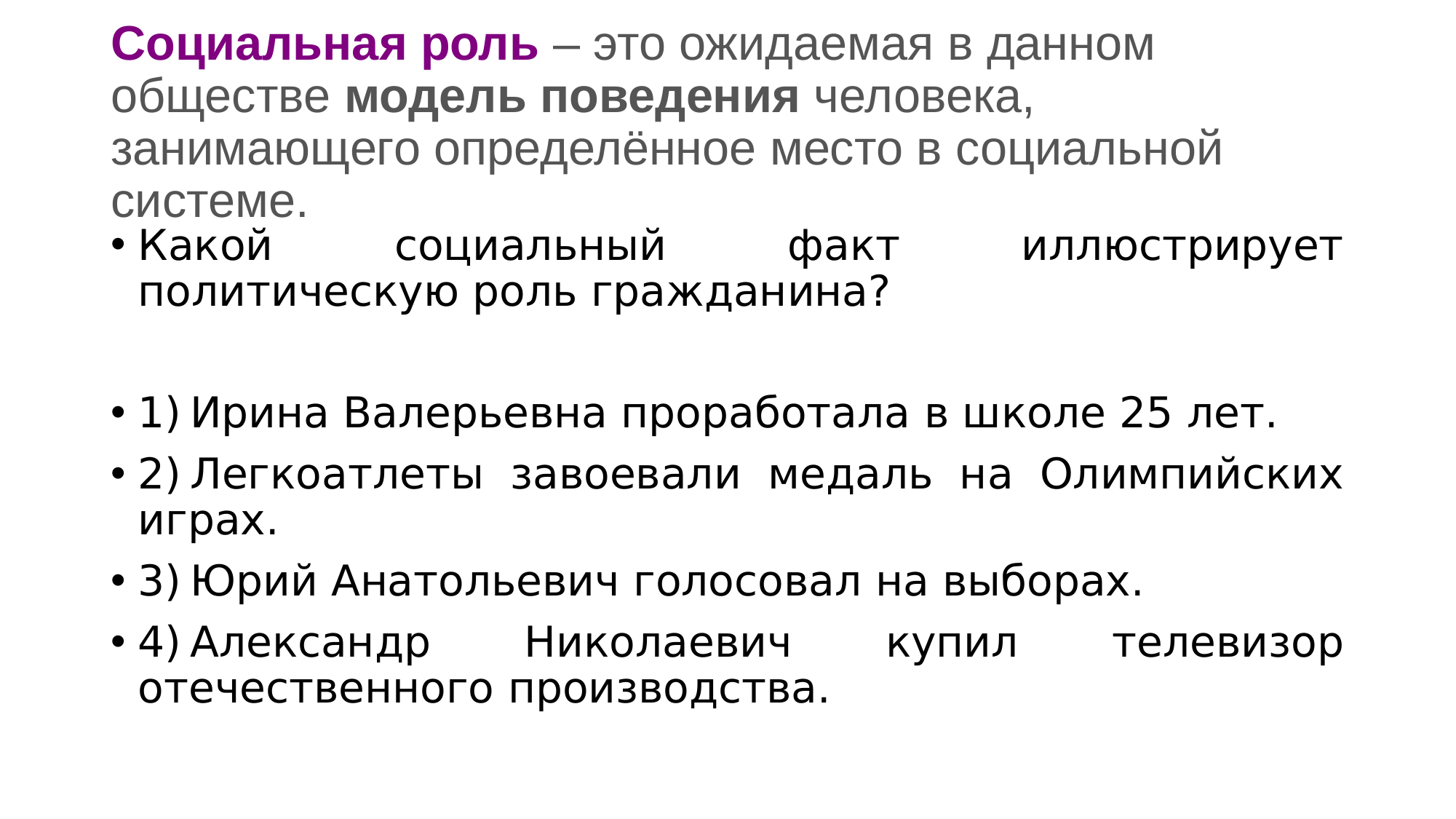

# Социальная роль – это ожидаемая в данном обществе модель поведения человека, занимающего определённое место в социальной системе.
Какой социальный факт иллюстрирует политическую роль гражданина?

1) Ирина Валерьевна проработала в школе 25 лет.
2) Легкоатлеты завоевали медаль на Олимпийских играх.
3) Юрий Анатольевич голосовал на выборах.
4) Александр Николаевич купил телевизор отечественного производства.